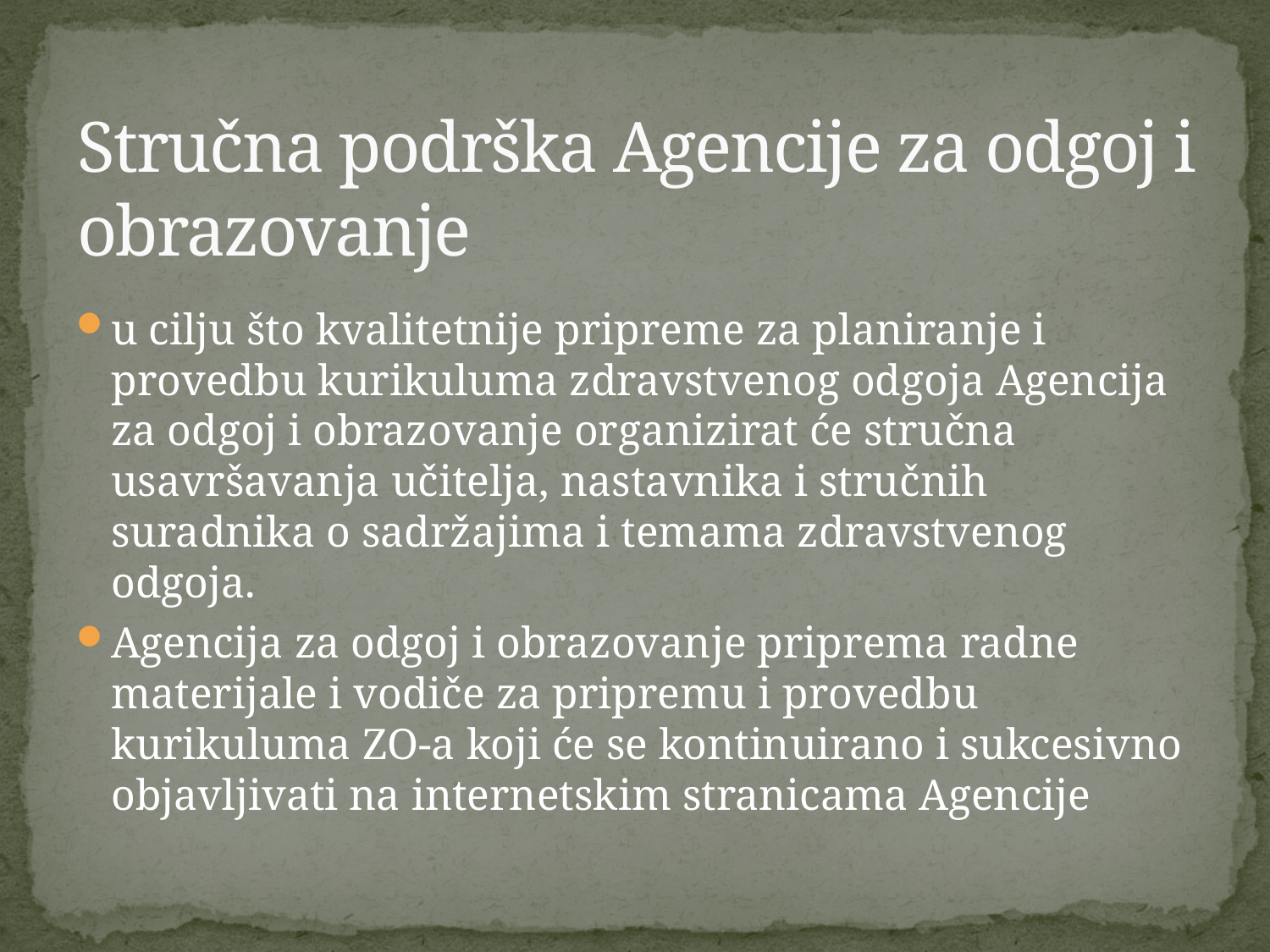

# Stručna podrška Agencije za odgoj i obrazovanje
u cilju što kvalitetnije pripreme za planiranje i provedbu kurikuluma zdravstvenog odgoja Agencija za odgoj i obrazovanje organizirat će stručna usavršavanja učitelja, nastavnika i stručnih suradnika o sadržajima i temama zdravstvenog odgoja.
Agencija za odgoj i obrazovanje priprema radne materijale i vodiče za pripremu i provedbu kurikuluma ZO-a koji će se kontinuirano i sukcesivno objavljivati na internetskim stranicama Agencije